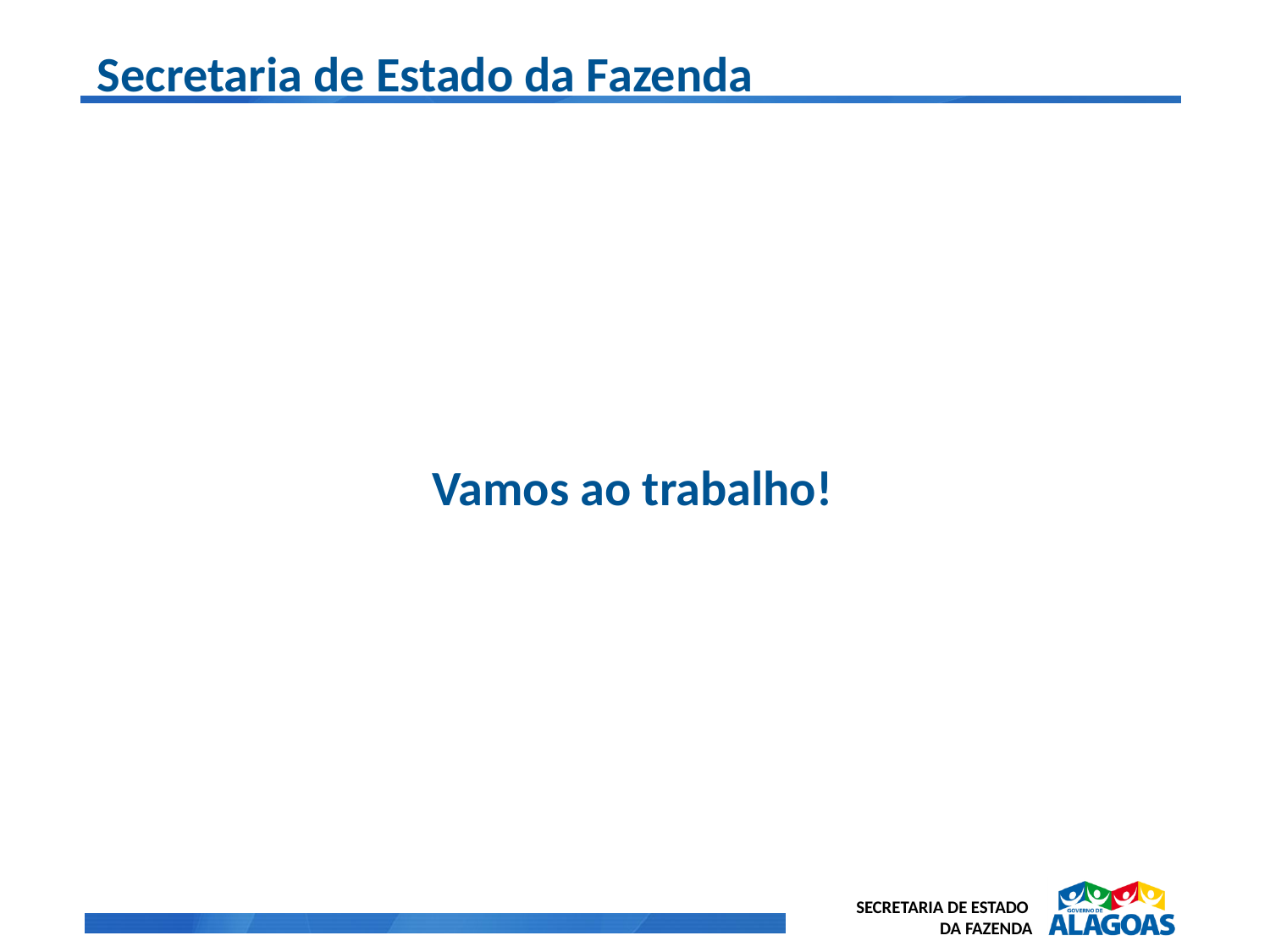

Secretaria de Estado da Fazenda

Vamos ao trabalho!